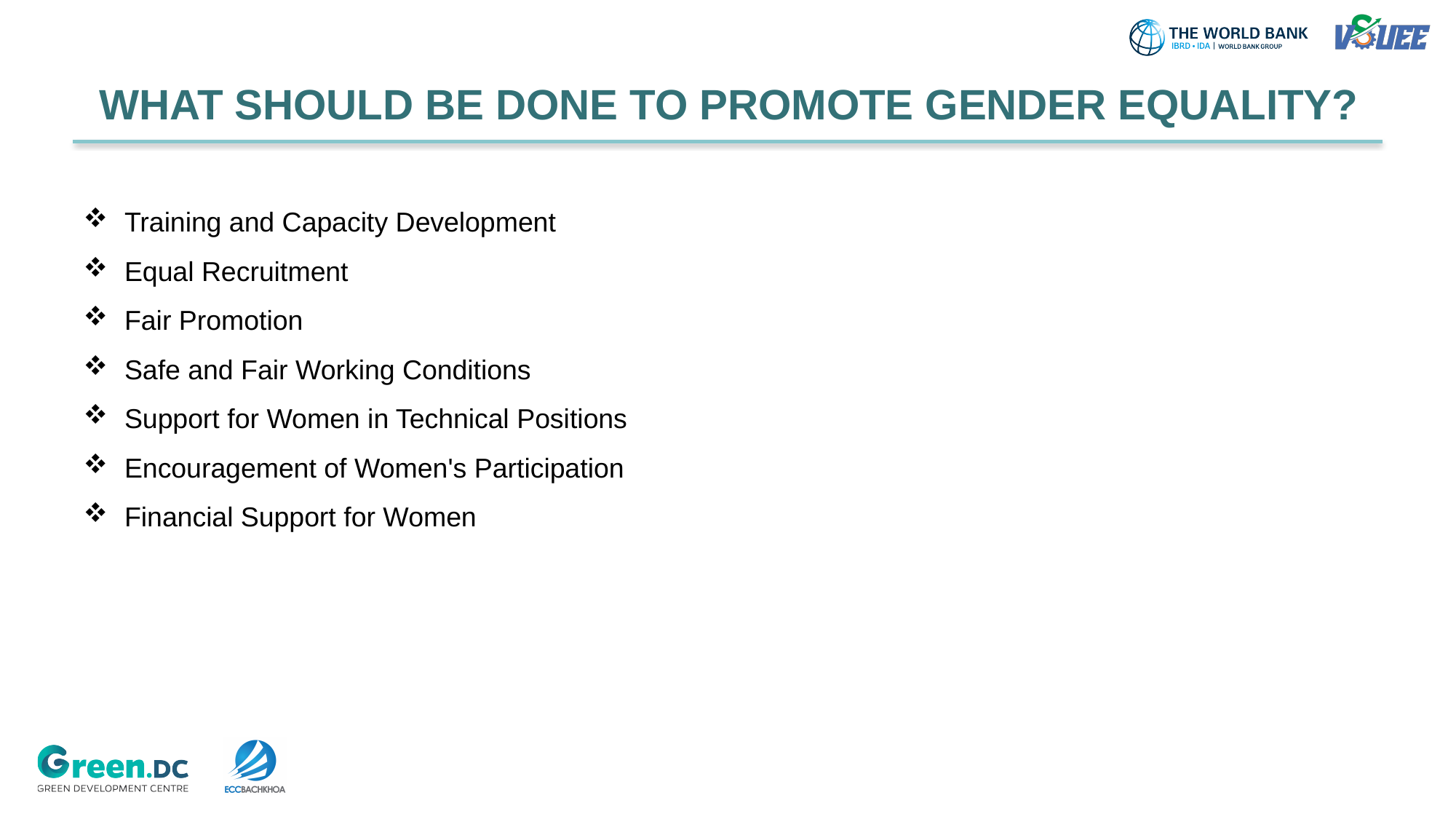

WHAT SHOULD BE DONE TO PROMOTE GENDER EQUALITY?
Training and Capacity Development
Equal Recruitment
Fair Promotion
Safe and Fair Working Conditions
Support for Women in Technical Positions
Encouragement of Women's Participation
Financial Support for Women